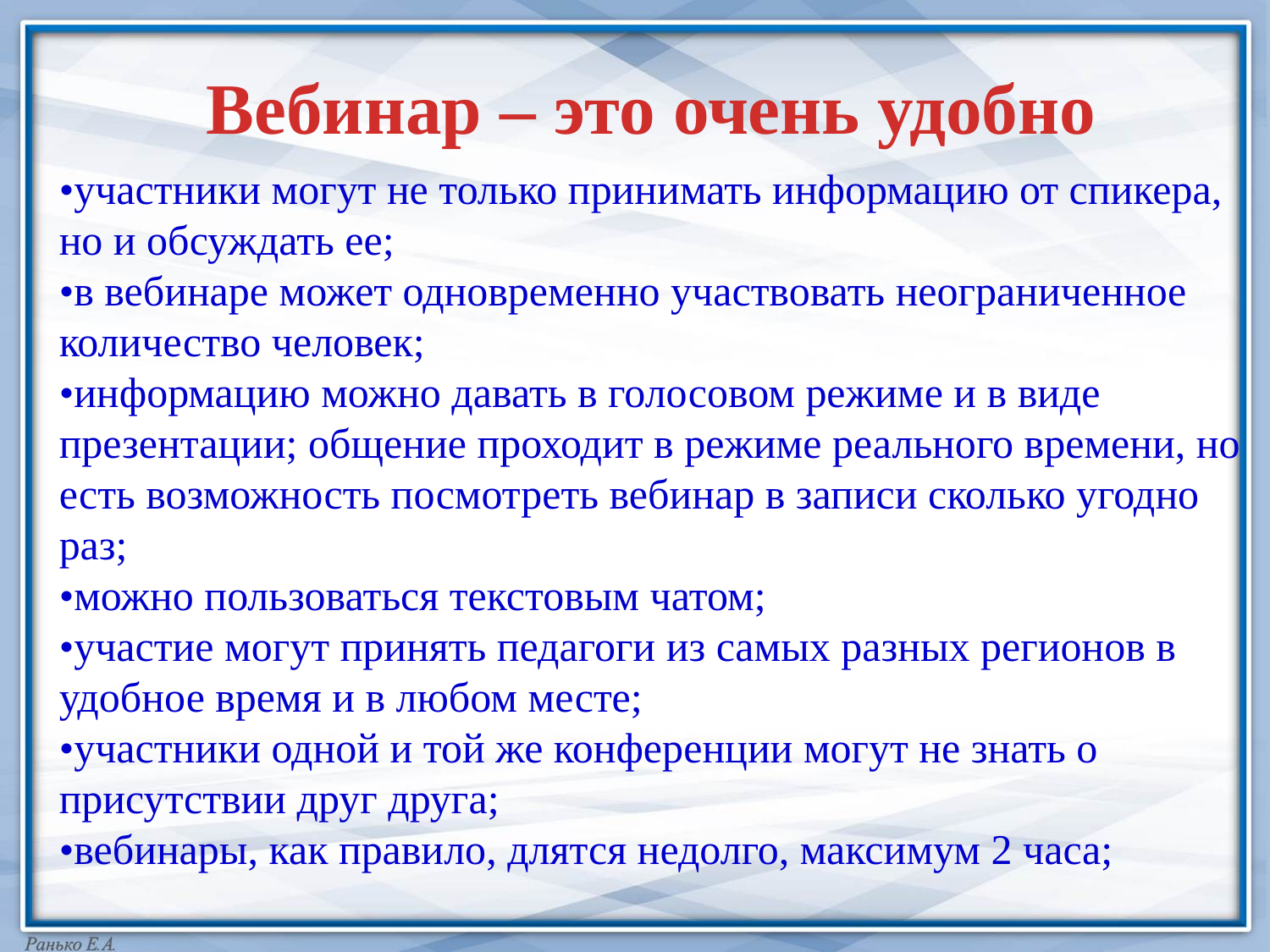

# Вебинар – это очень удобно
•участники могут не только принимать информацию от спикера, но и обсуждать ее;
•в вебинаре может одновременно участвовать неограниченное количество человек;
•информацию можно давать в голосовом режиме и в виде презентации; общение проходит в режиме реального времени, но есть возможность посмотреть вебинар в записи сколько угодно раз;
•можно пользоваться текстовым чатом;
•участие могут принять педагоги из самых разных регионов в удобное время и в любом месте;
•участники одной и той же конференции могут не знать о присутствии друг друга;
•вебинары, как правило, длятся недолго, максимум 2 часа;